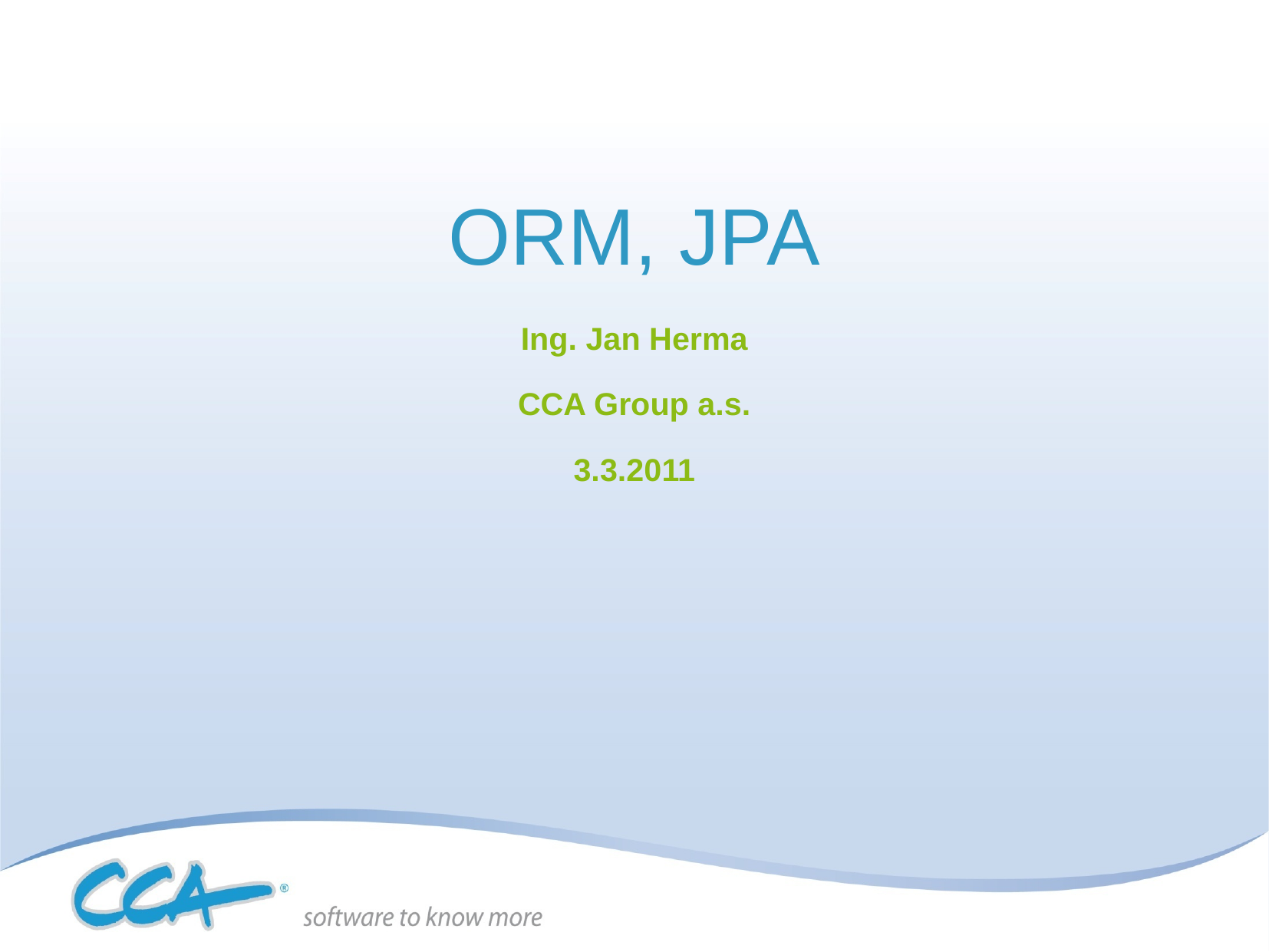

# ORM, JPA
Ing. Jan Herma
CCA Group a.s.
3.3.2011